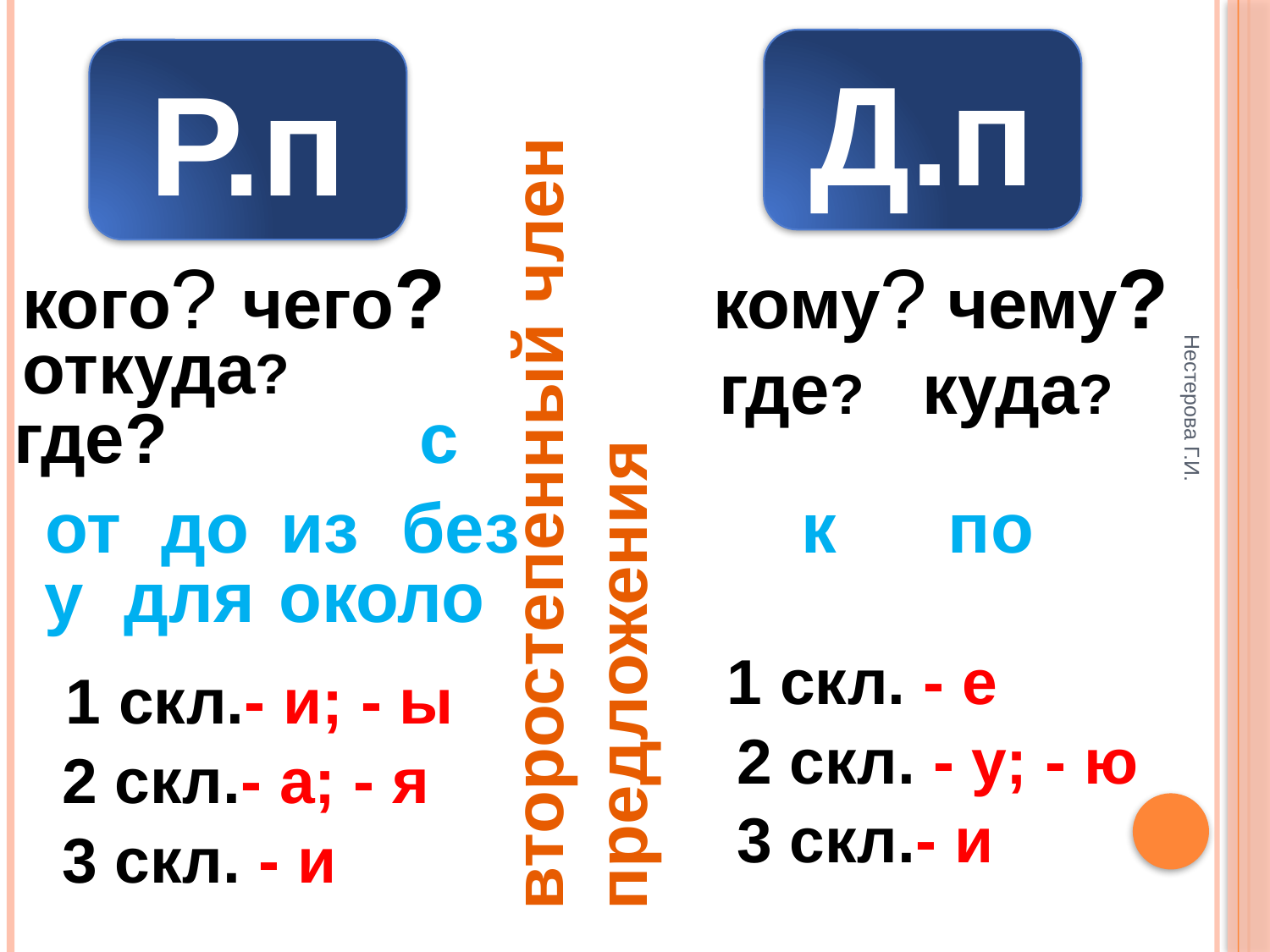

Д.п
Р.п
кого?
чего?
кому?
чему?
откуда?
где?
куда?
второстепенный член предложения
где?
с
от
до
из
без
к
по
Нестерова Г.И.
у
для
около
1 скл. - е
1 скл.- и; - ы
2 скл. - у; - ю
2 скл.- а; - я
3 скл.- и
3 скл. - и